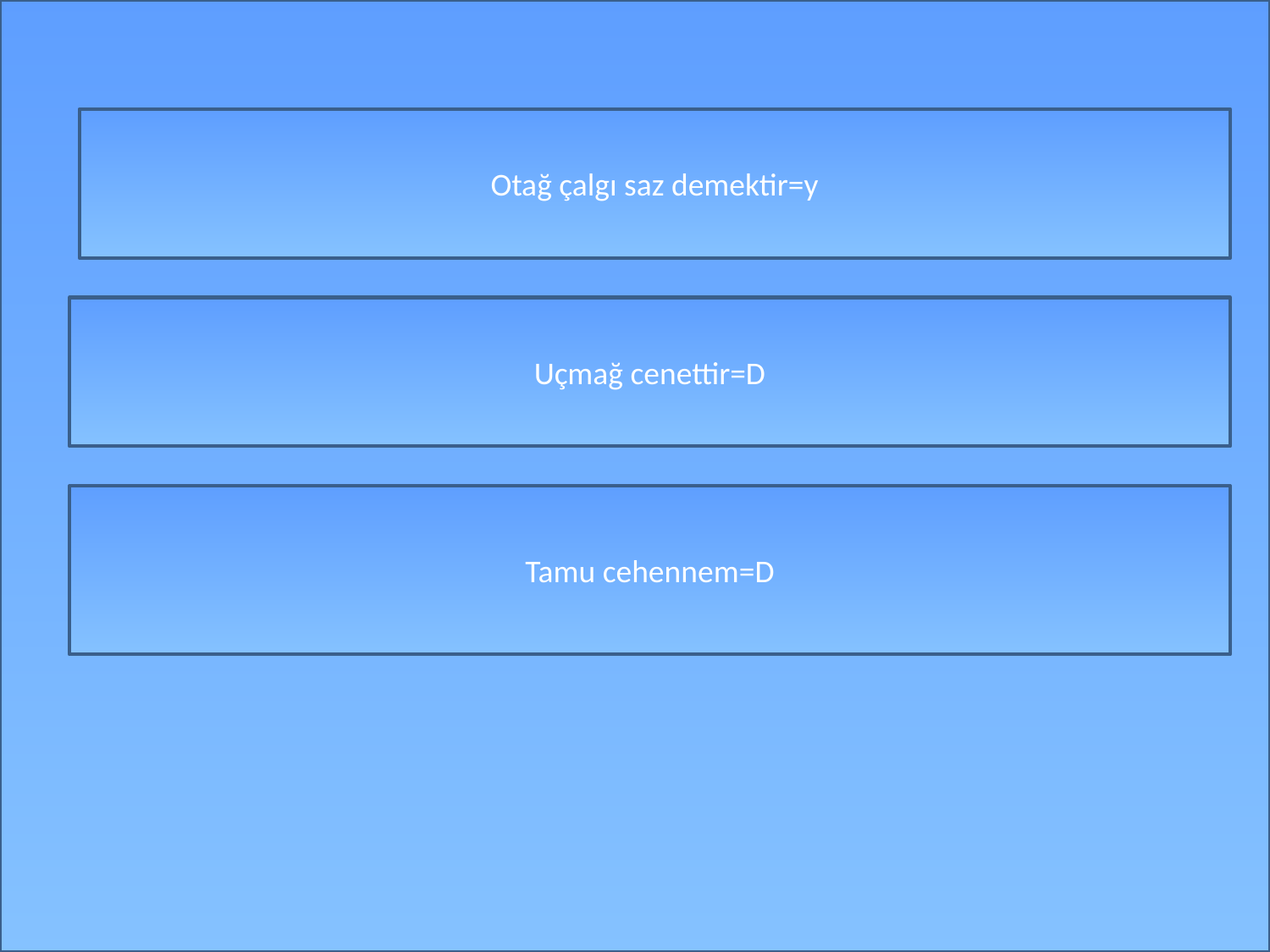

Otağ çalgı saz demektir=y
Uçmağ cenettir=D
Tamu cehennem=D